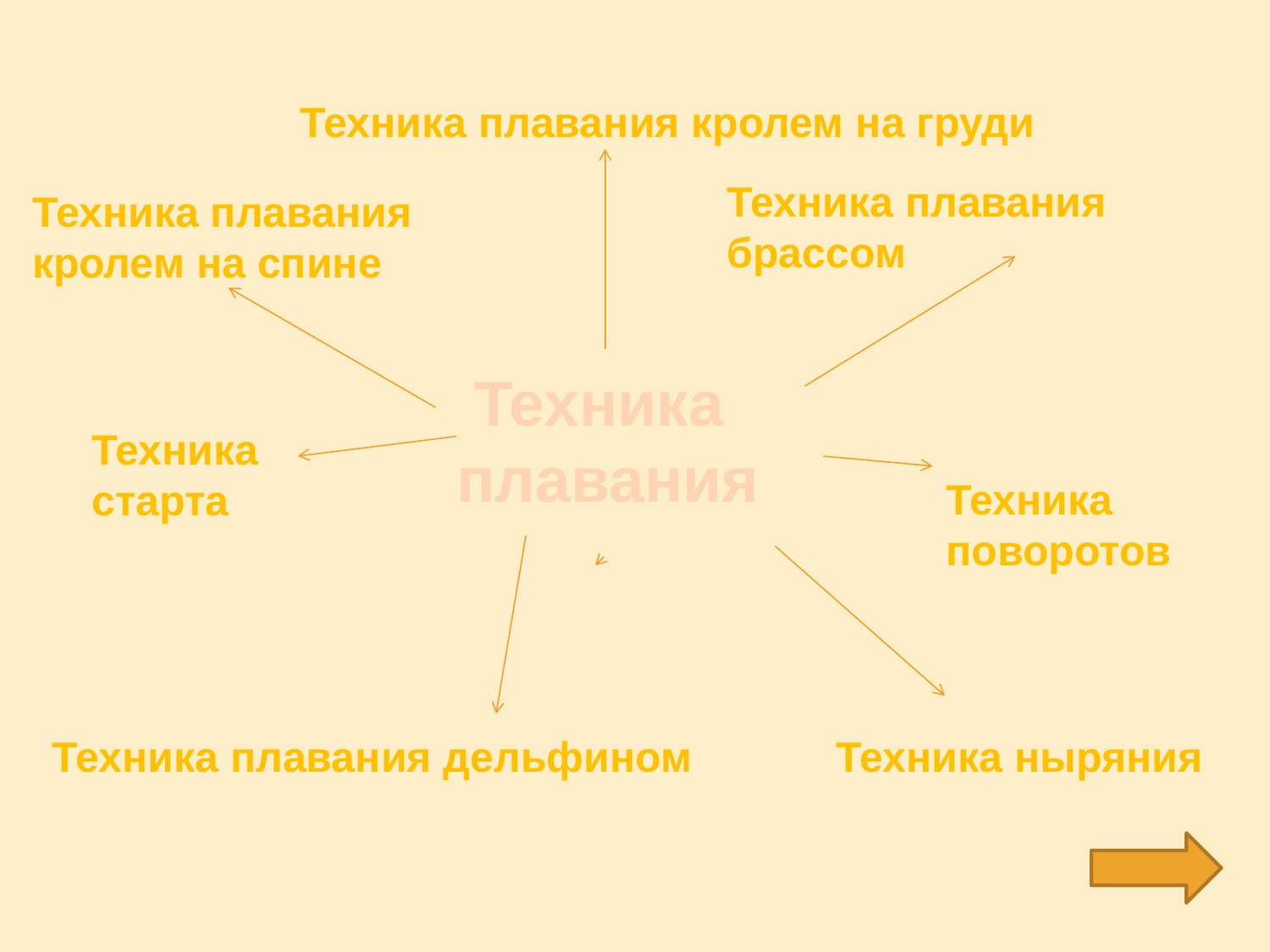

Техника плавания кролем на груди
Техника плавания брассом
Техника плавания кролем на спине
Техника
плавания
Техника старта
Техника
поворотов
Техника ныряния
Техника плавания дельфином